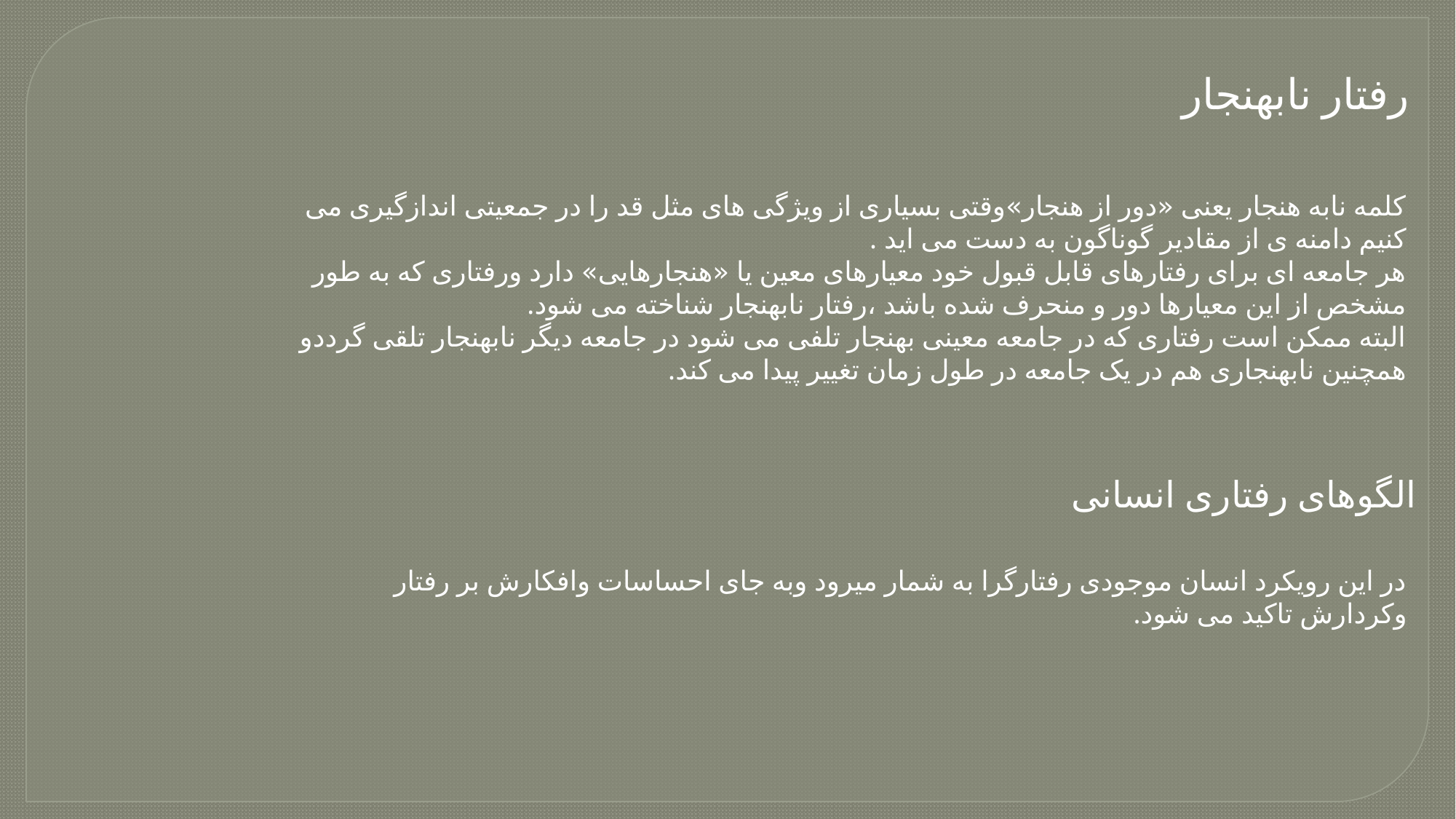

رفتار نابهنجار
کلمه نابه هنجار یعنی «دور از هنجار»وقتی بسیاری از ویژگی های مثل قد را در جمعیتی اندازگیری می کنیم دامنه ی از مقادیر گوناگون به دست می اید .
هر جامعه ای برای رفتارهای قابل قبول خود معیارهای معین یا «هنجارهایی» دارد ورفتاری که به طور مشخص از این معیارها دور و منحرف شده باشد ،رفتار نابهنجار شناخته می شود.
البته ممکن است رفتاری که در جامعه معینی بهنجار تلفی می شود در جامعه دیگر نابهنجار تلقی گرددو همچنین نابهنجاری هم در یک جامعه در طول زمان تغییر پیدا می کند.

الگوهای رفتاری انسانی
در این رویکرد انسان موجودی رفتارگرا به شمار میرود وبه جای احساسات وافکارش بر رفتار وکردارش تاکید می شود.